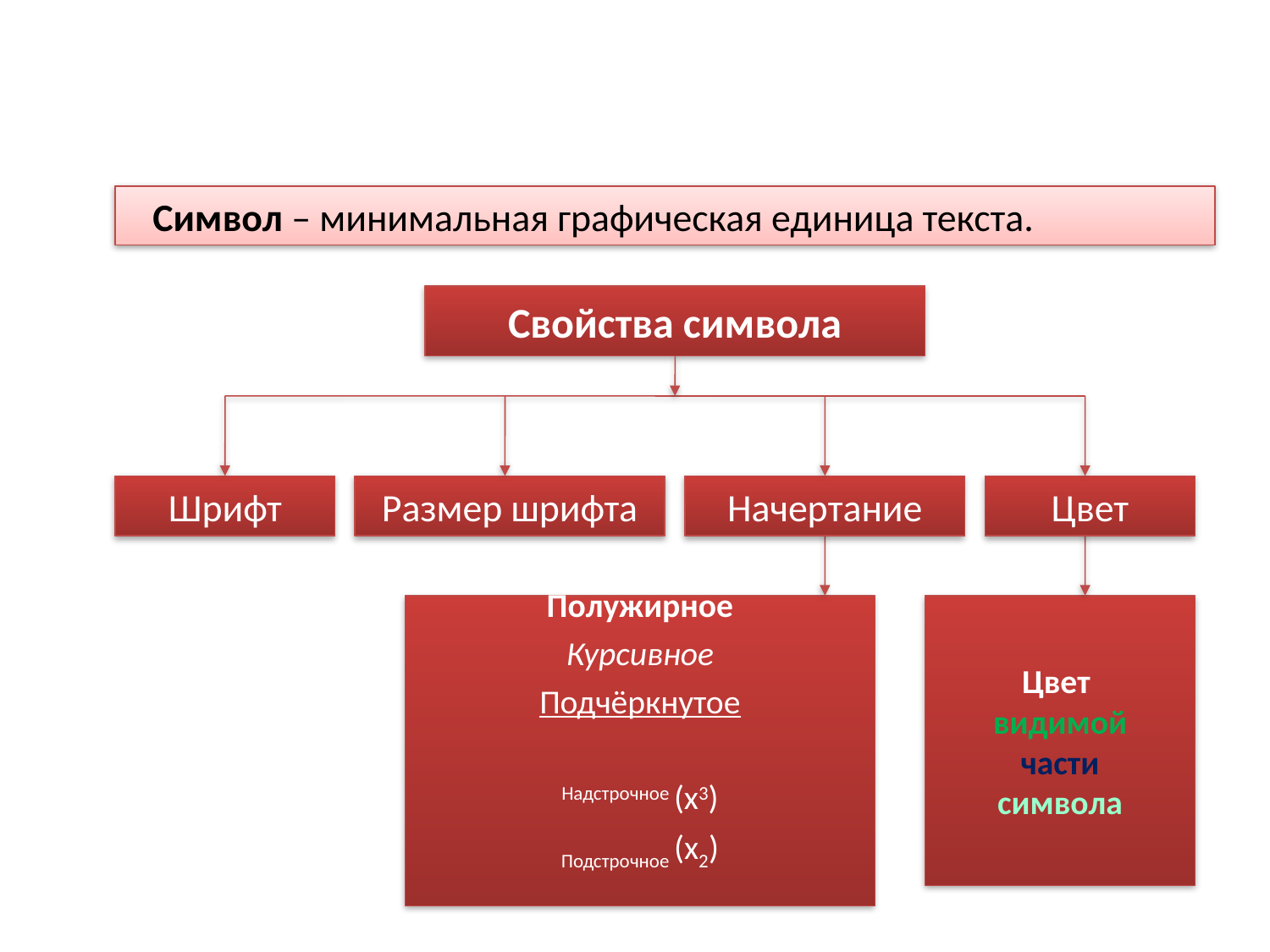

Форматирование символов
Символ – минимальная графическая единица текста.
Свойства символа

Шрифт
Размер шрифта
Начертание
Цвет

Полужирное
Курсивное
Подчёркнутое

Надстрочное (x3)
Подстрочное (x2)

Цвет
видимой
части
символа